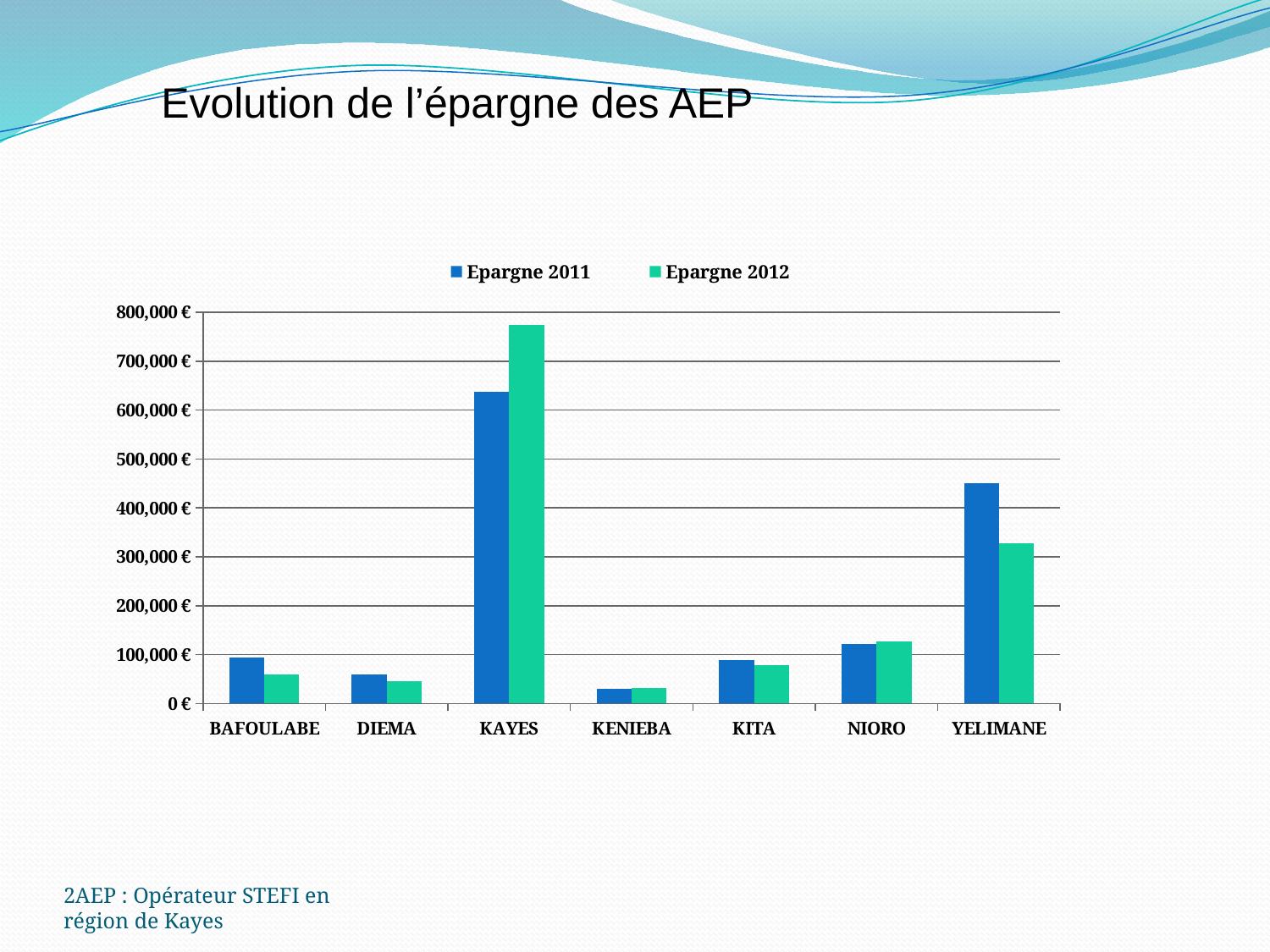

Evolution de l’épargne des AEP

### Chart

| Category |  |  |
|---|---|---|
| BAFOULABE | 93354.47408536586 | 58941.10975609756 |
| DIEMA | 59705.4618902439 | 46064.31097560976 |
| KAYES | 637289.9710365854 | 773819.4801829271 |
| KENIEBA | 30069.513719512193 | 31146.879573170714 |
| KITA | 89135.32926829268 | 79000.39786585364 |
| NIORO | 121056.0259146342 | 127872.82469512195 |
| YELIMANE | 451554.93292682926 | 327842.5487804877 |
2AEP : Opérateur STEFI en région de Kayes